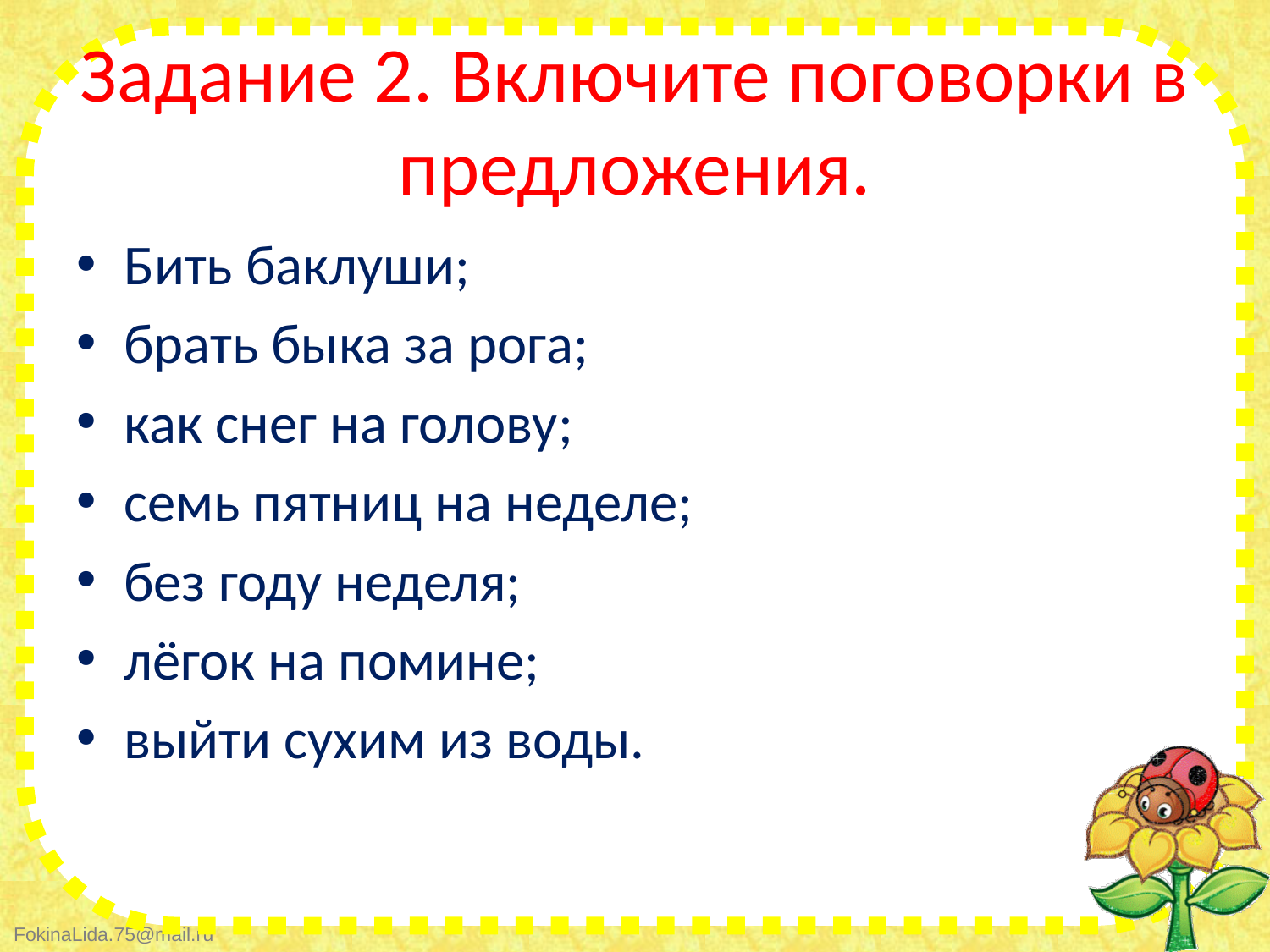

# Задание 2. Включите поговорки в предложения.
Бить баклуши;
брать быка за рога;
как снег на голову;
семь пятниц на неделе;
без году неделя;
лёгок на помине;
выйти сухим из воды.